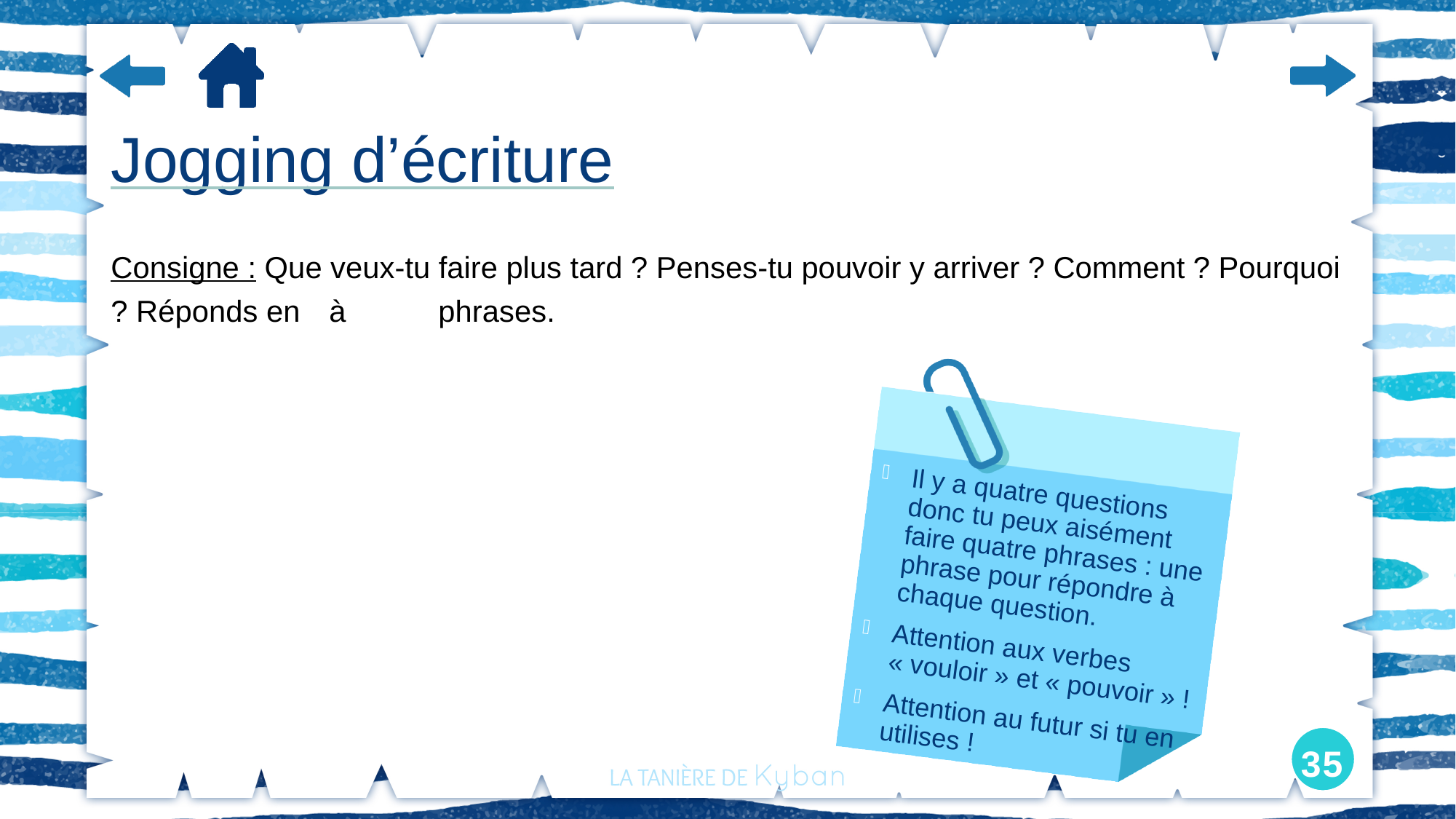

# Jogging d’écriture
Consigne : Que veux-tu faire plus tard ? Penses-tu pouvoir y arriver ? Comment ? Pourquoi ? Réponds en	à 	phrases.
Il y a quatre questions donc tu peux aisément faire quatre phrases : une phrase pour répondre à chaque question.
Attention aux verbes « vouloir » et « pouvoir » !
Attention au futur si tu en
utilises !

35